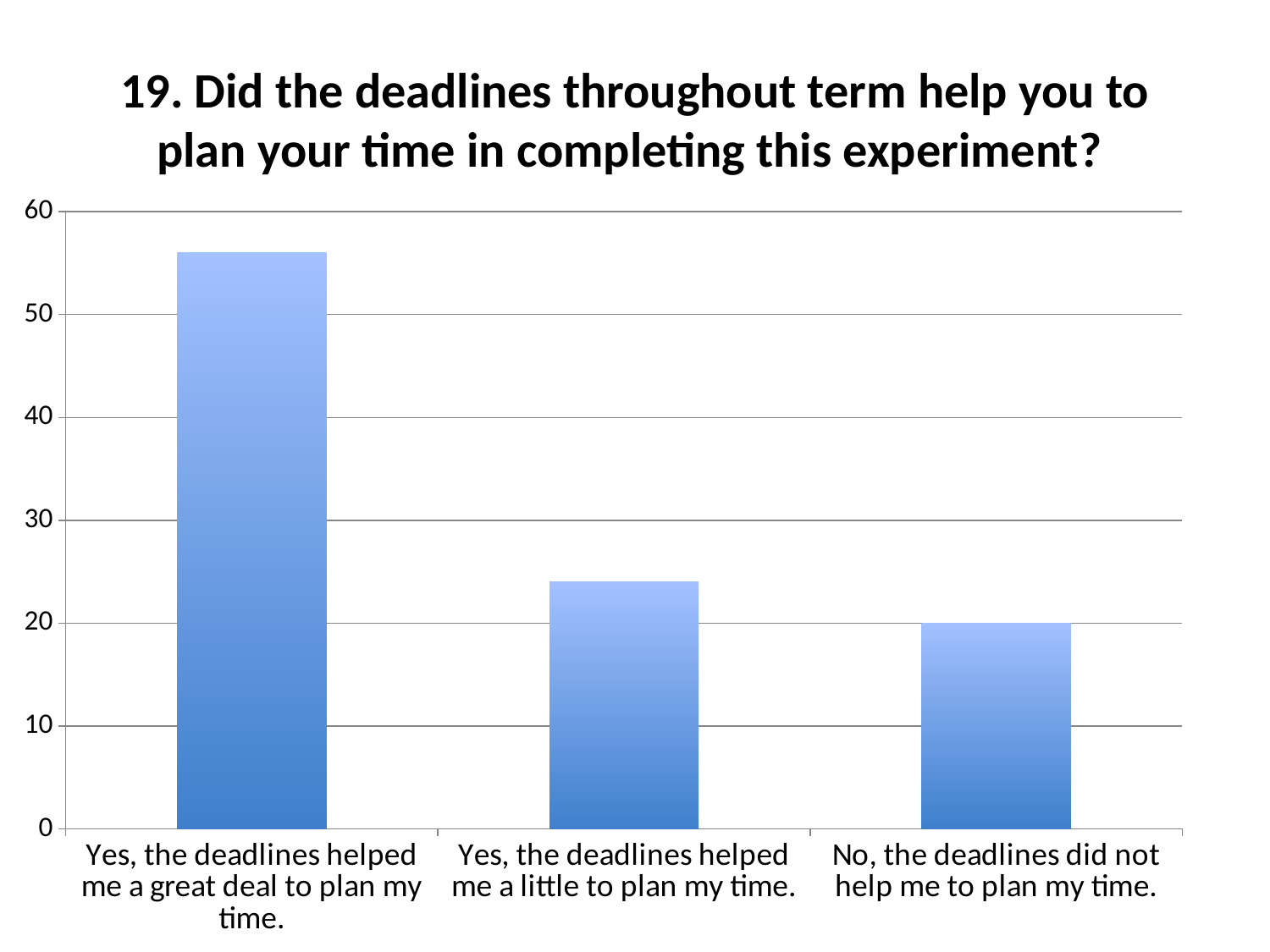

# 19. Did the deadlines throughout term help you to plan your time in completing this experiment?

### Chart

| Category |  |
|---|---|
| Yes, the deadlines helped me a great deal to plan my time. | 56.0 |
| Yes, the deadlines helped me a little to plan my time. | 24.0 |
| No, the deadlines did not help me to plan my time. | 20.0 |